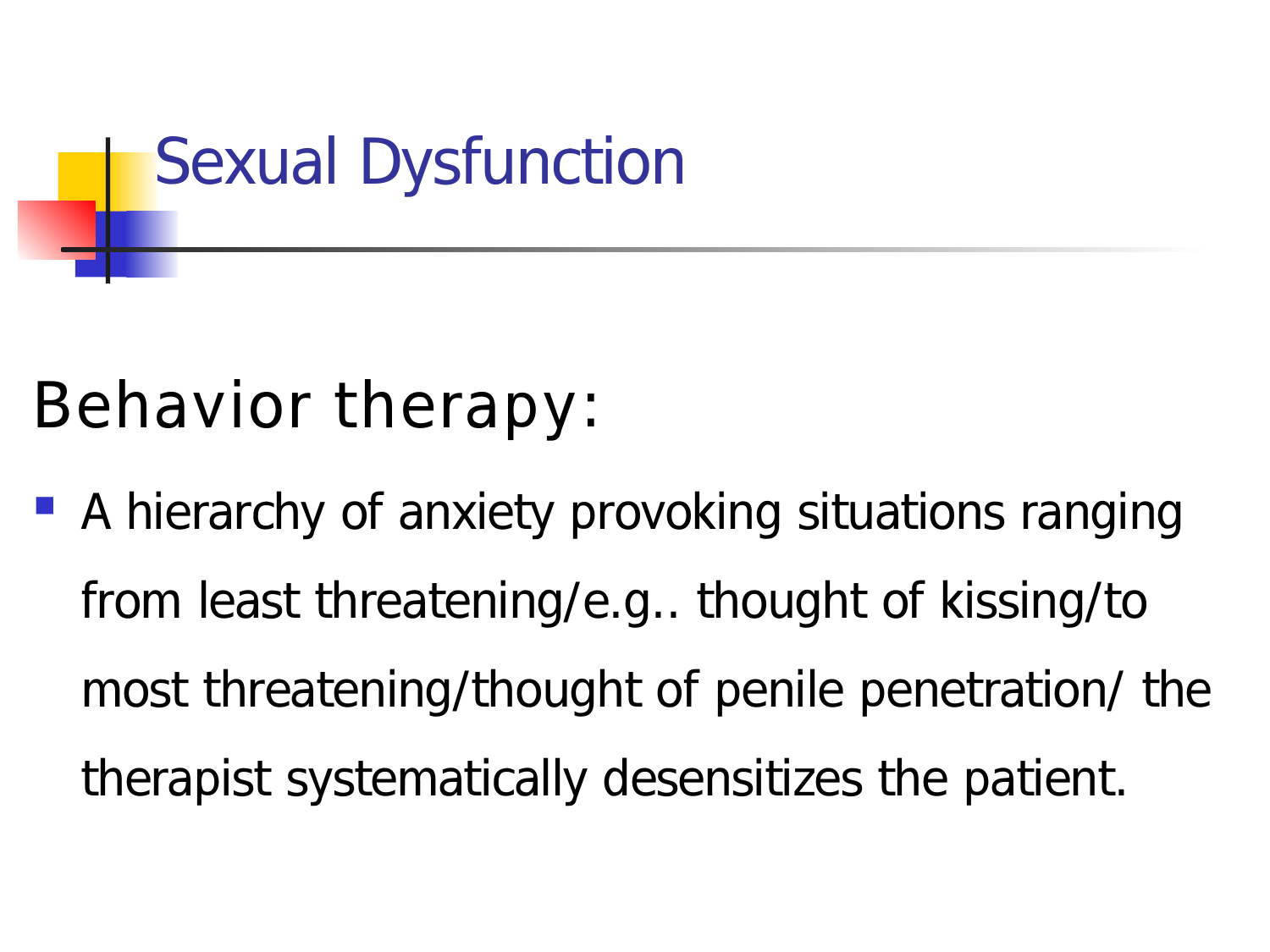

# Sexual Dysfunction

Behavior therapy:
A hierarchy of anxiety provoking situations ranging from least threatening/e.g.. thought of kissing/to most threatening/thought of penile penetration/ the therapist systematically desensitizes the patient.